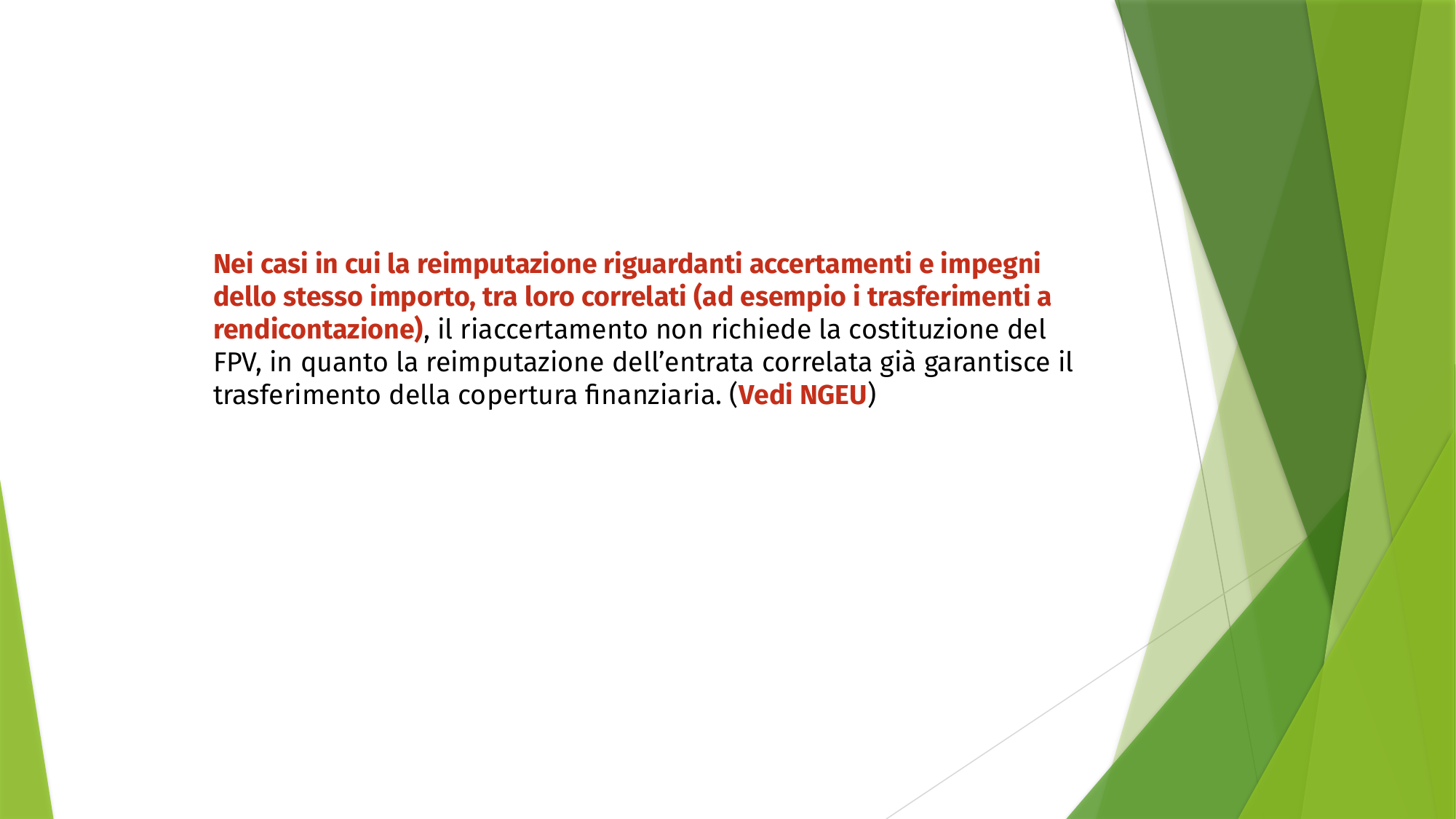

Nei casi in cui la reimputazione riguardanti accertamenti e impegni dello stesso importo, tra loro correlati (ad esempio i trasferimenti a rendicontazione), il riaccertamento non richiede la costituzione del FPV, in quanto la reimputazione dell’entrata correlata già garantisce il trasferimento della copertura finanziaria. (Vedi NGEU)